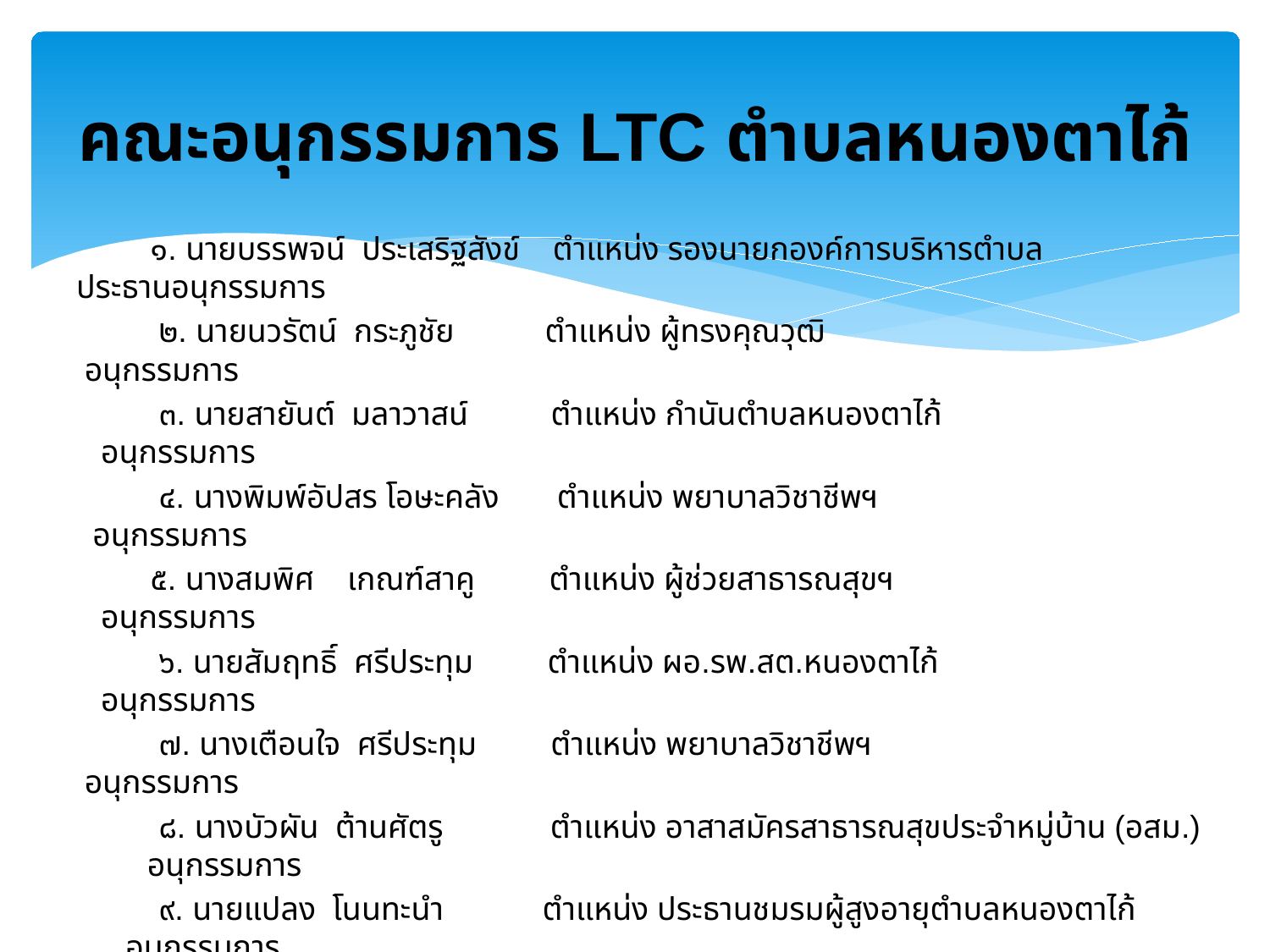

# คณะอนุกรรมการ LTC ตำบลหนองตาไก้
         ๑. นายบรรพจน์  ประเสริฐสังข์    ตำแหน่ง รองนายกองค์การบริหารตำบล                   ประธานอนุกรรมการ
          ๒. นายนวรัตน์  กระภูชัย           ตำแหน่ง ผู้ทรงคุณวุฒิ                                                อนุกรรมการ
          ๓. นายสายันต์  มลาวาสน์          ตำแหน่ง กำนันตำบลหนองตาไก้                                    อนุกรรมการ
          ๔. นางพิมพ์อัปสร โอษะคลัง       ตำแหน่ง พยาบาลวิชาชีพฯ                                           อนุกรรมการ
         ๕. นางสมพิศ    เกณฑ์สาคู         ตำแหน่ง ผู้ช่วยสาธารณสุขฯ                                          อนุกรรมการ
          ๖. นายสัมฤทธิ์  ศรีประทุม         ตำแหน่ง ผอ.รพ.สต.หนองตาไก้                                     อนุกรรมการ
          ๗. นางเตือนใจ  ศรีประทุม         ตำแหน่ง พยาบาลวิชาชีพฯ                                           อนุกรรมการ
          ๘. นางบัวผัน  ต้านศัตรู             ตำแหน่ง อาสาสมัครสาธารณสุขประจำหมู่บ้าน (อสม.)          อนุกรรมการ
          ๙. นายแปลง  โนนทะนำ            ตำแหน่ง ประธานชมรมผู้สูงอายุตำบลหนองตาไก้                อนุกรรมการ
         ๑o. นายอำนวย  กมลเขต           ตำแหน่ง ประธาน (อสม.) ตำบลหนองตาไก้                        อนุกรรมการ
         ๑๑. นางศุภลักษณ์  สิงเกื้อ          ตำแหน่ง หัวหน้าส่วนสวัสดิการสังคม                                อนุกรรมการ
         ๑๒. นางสาวรพีพร  ฤทธินันท์      ตำแหน่ง ผู้ช่วยเจ้าหน้าที่ธุรการ                                       อนุกรรมการ
         ๑๓. นายเกณฑ์กมล  ประชาโรจน์  ตำแหน่ง ผู้ช่วยเจ้าพนักงานสาธารณสุข                             อนุกรรมการ
         ๑๔. นางพัชรินทร์  มลาไสย์         ตำแหน่ง รองปลัดองค์การบริหารส่วนตำบล                        อนุกรรมการ
         ๑๕. จ่าเอกสุรศักดิ์  แก้วธานี        ตำแหน่ง ปลัดองค์การบริหารส่วนตำบล             อนุกรรมการและเลขานุการ